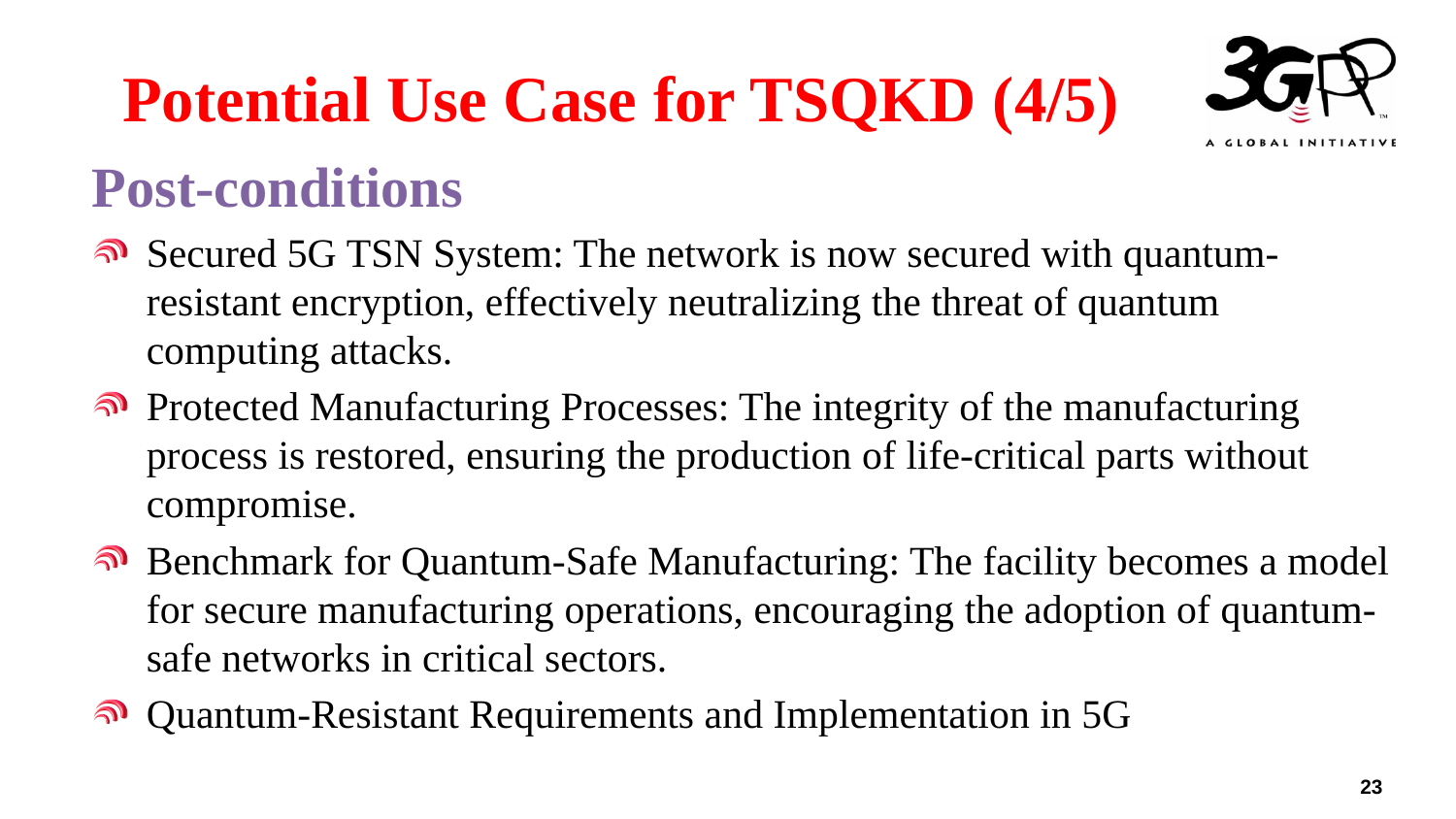

# Potential Use Case for TSQKD (4/5)
Post-conditions
Secured 5G TSN System: The network is now secured with quantum-resistant encryption, effectively neutralizing the threat of quantum computing attacks.
Protected Manufacturing Processes: The integrity of the manufacturing process is restored, ensuring the production of life-critical parts without compromise.
Benchmark for Quantum-Safe Manufacturing: The facility becomes a model for secure manufacturing operations, encouraging the adoption of quantum-safe networks in critical sectors.
Quantum-Resistant Requirements and Implementation in 5G